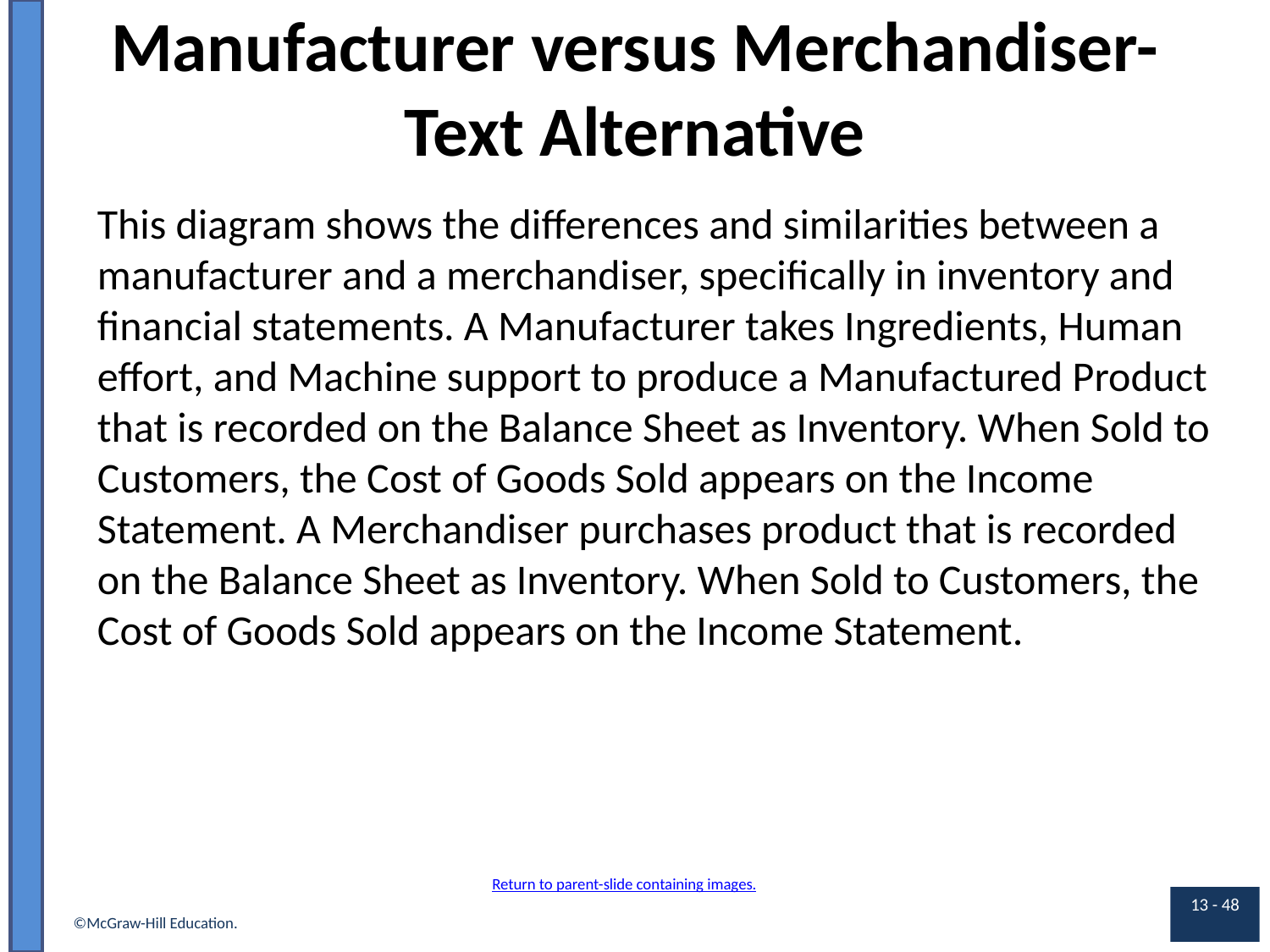

# Manufacturer versus Merchandiser- Text Alternative
This diagram shows the differences and similarities between a manufacturer and a merchandiser, specifically in inventory and financial statements. A Manufacturer takes Ingredients, Human effort, and Machine support to produce a Manufactured Product that is recorded on the Balance Sheet as Inventory. When Sold to Customers, the Cost of Goods Sold appears on the Income Statement. A Merchandiser purchases product that is recorded on the Balance Sheet as Inventory. When Sold to Customers, the Cost of Goods Sold appears on the Income Statement.
Return to parent-slide containing images.